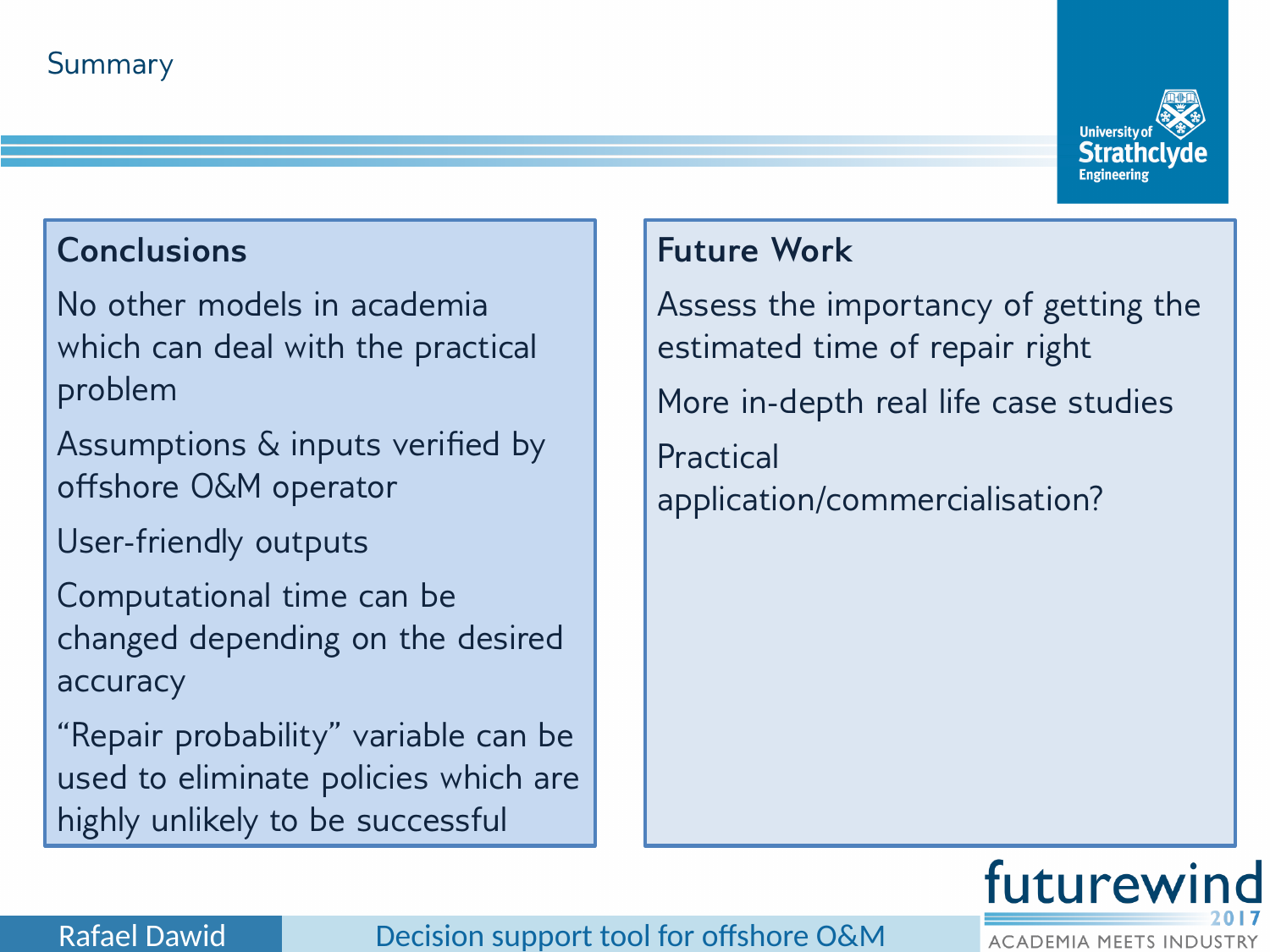

Summary
Conclusions
No other models in academia which can deal with the practical problem
Assumptions & inputs verified by offshore O&M operator
User-friendly outputs
Computational time can be changed depending on the desired accuracy
“Repair probability” variable can be used to eliminate policies which are highly unlikely to be successful

Future Work
Assess the importancy of getting the estimated time of repair right
More in-depth real life case studies
Practical application/commercialisation?